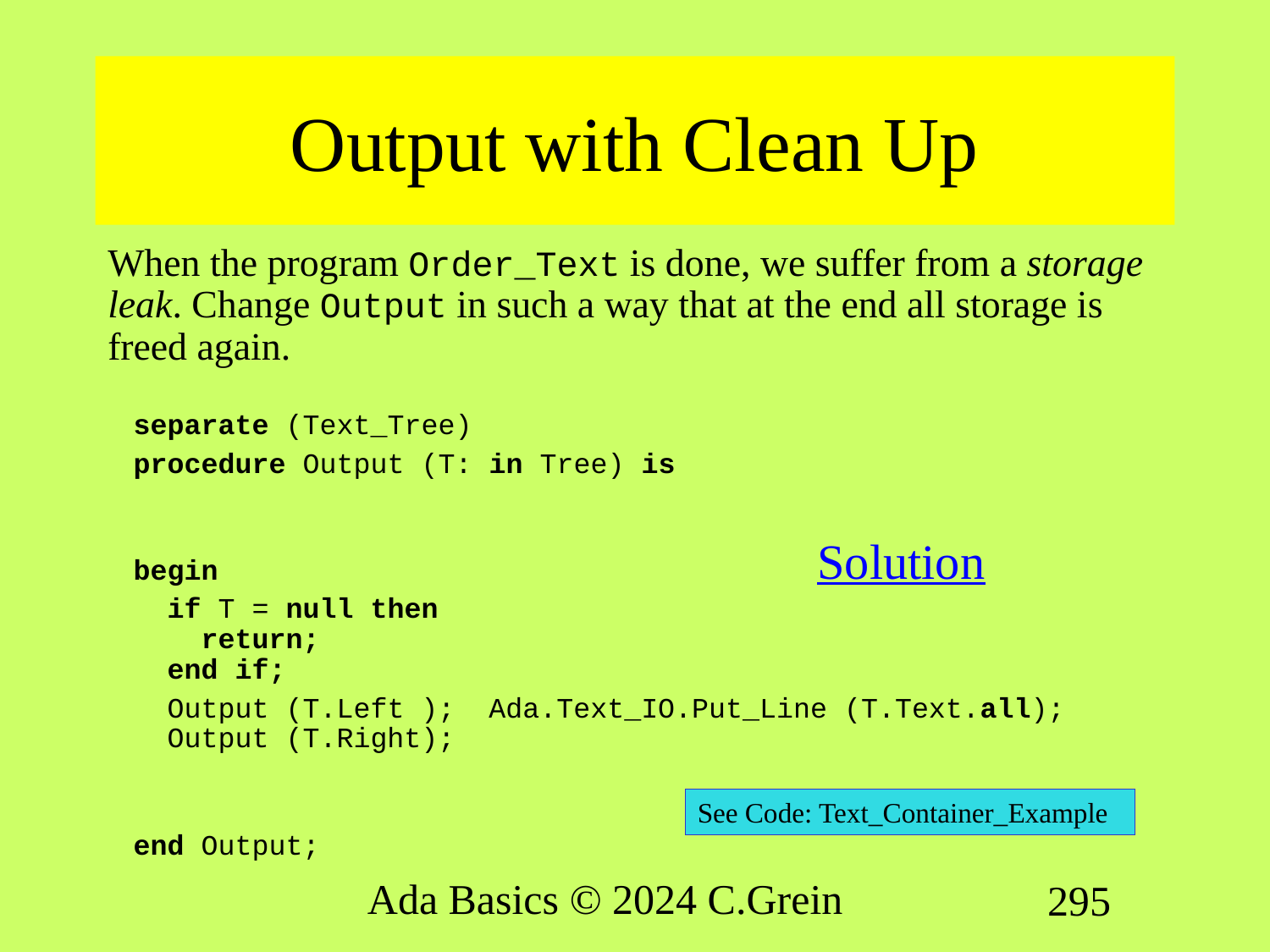

# Output with Clean Up
When the program Order_Text is done, we suffer from a storage leak. Change Output in such a way that at the end all storage is freed again.

separate (Text_Tree)
procedure Output (T: in Tree) is

begin
  if T = null then
    return;
  end if;
  Output (T.Left );  Ada.Text_IO.Put_Line (T.Text.all);
  Output (T.Right);

end Output;
Solution
See Code: Text_Container_Example
Ada Basics © 2024 C.Grein
295